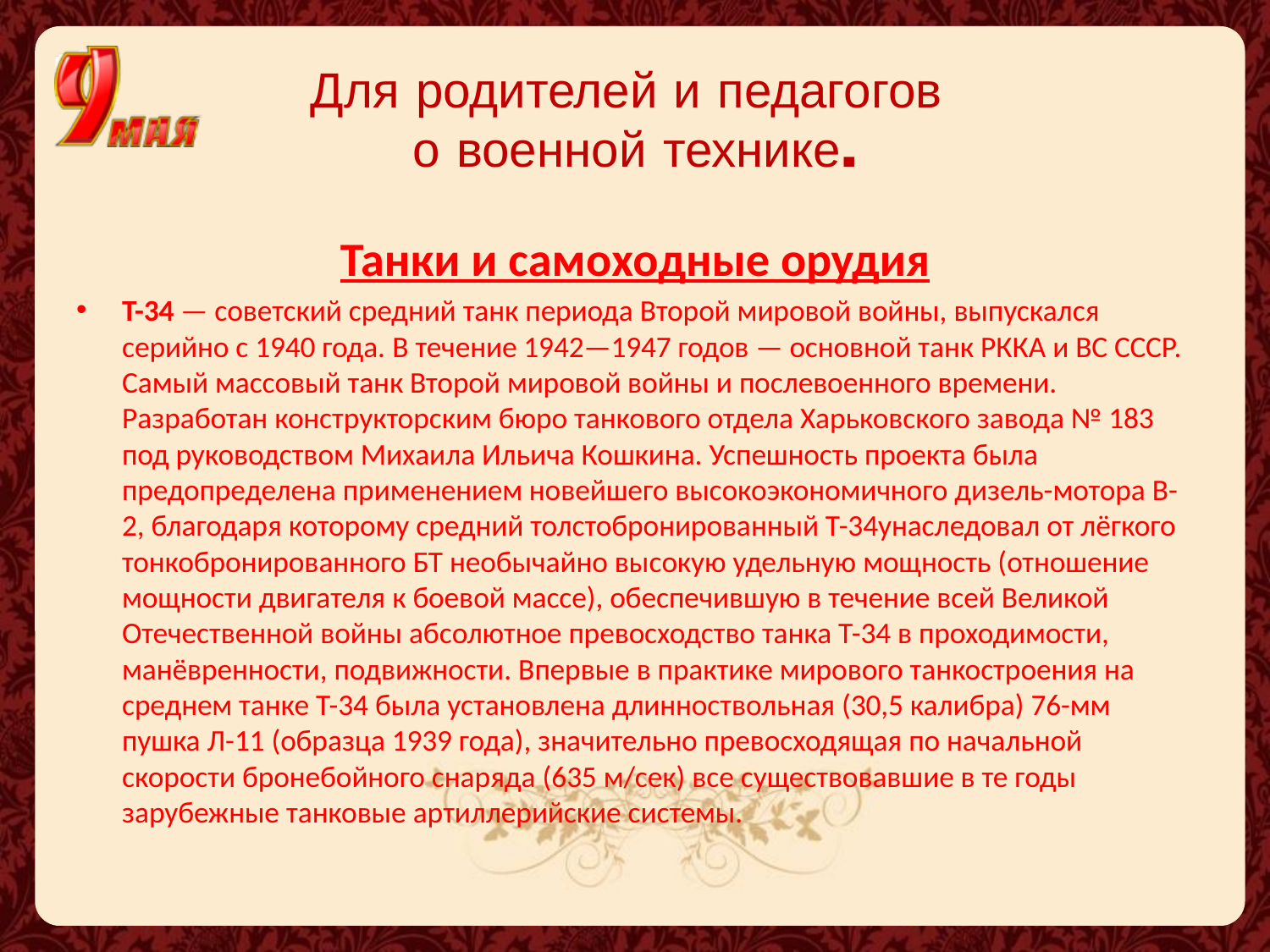

# Для родителей и педагогов о военной технике.
Танки и самоходные орудия
T-34 — советский средний танк периода Второй мировой войны, выпускался серийно с 1940 года. В течение 1942—1947 годов — основной танк РККА и ВС СССР. Самый массовый танк Второй мировой войны и послевоенного времени. Разработан конструкторским бюро танкового отдела Харьковского завода № 183 под руководством Михаила Ильича Кошкина. Успешность проекта была предопределена применением новейшего высокоэкономичного дизель-мотора В-2, благодаря которому средний толстобронированный Т-34унаследовал от лёгкого тонкобронированного БТ необычайно высокую удельную мощность (отношение мощности двигателя к боевой массе), обеспечившую в течение всей Великой Отечественной войны абсолютное превосходство танка Т-34 в проходимости, манёвренности, подвижности. Впервые в практике мирового танкостроения на среднем танке Т-34 была установлена длинноствольная (30,5 калибра) 76-мм пушка Л-11 (образца 1939 года), значительно превосходящая по начальной скорости бронебойного снаряда (635 м/сек) все существовавшие в те годы зарубежные танковые артиллерийские системы.